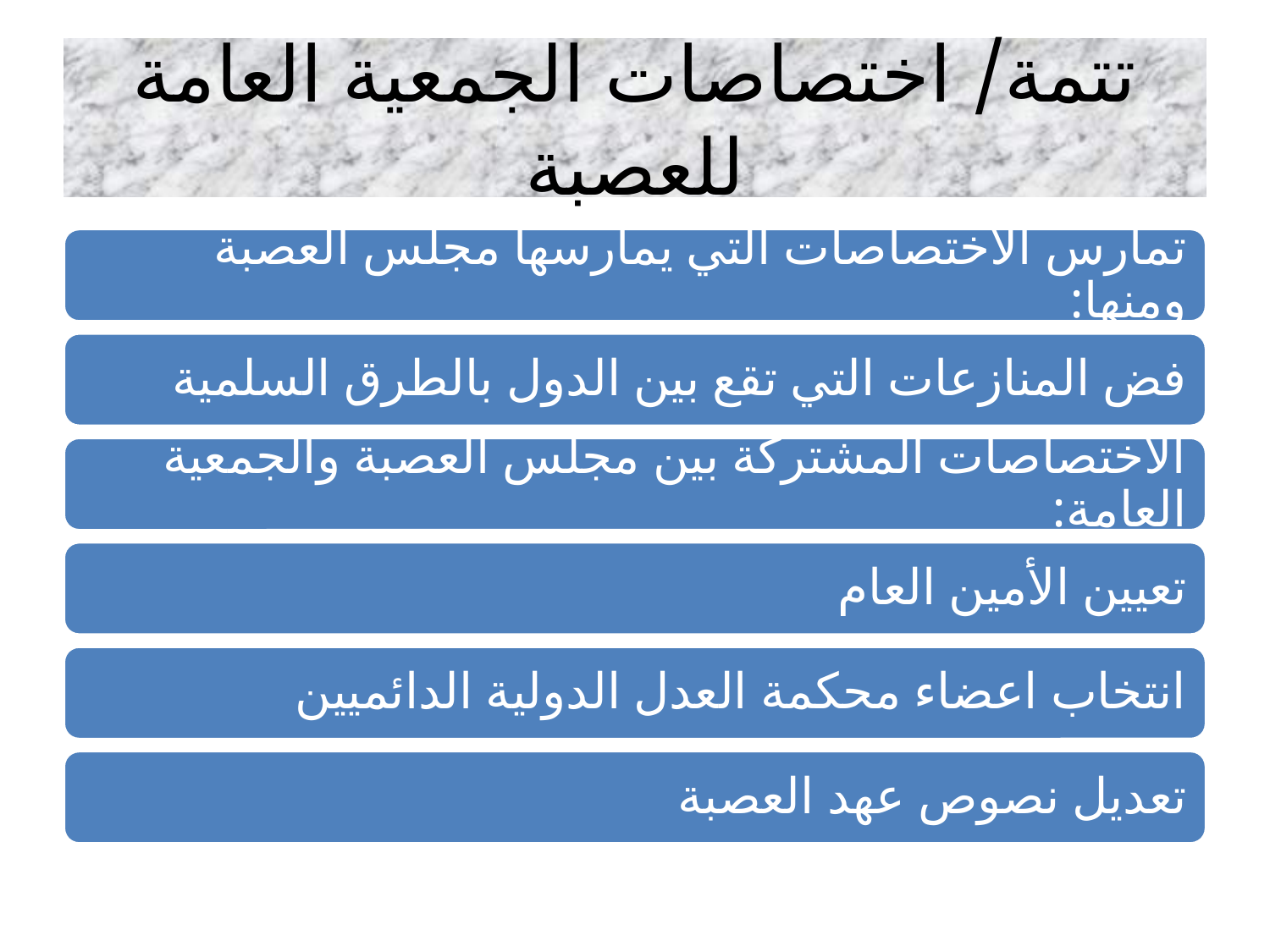

# تتمة/ اختصاصات الجمعية العامة للعصبة
تمارس الاختصاصات التي يمارسها مجلس العصبة ومنها:
فض المنازعات التي تقع بين الدول بالطرق السلمية
الاختصاصات المشتركة بين مجلس العصبة والجمعية العامة:
تعيين الأمين العام
انتخاب اعضاء محكمة العدل الدولية الدائميين
تعديل نصوص عهد العصبة